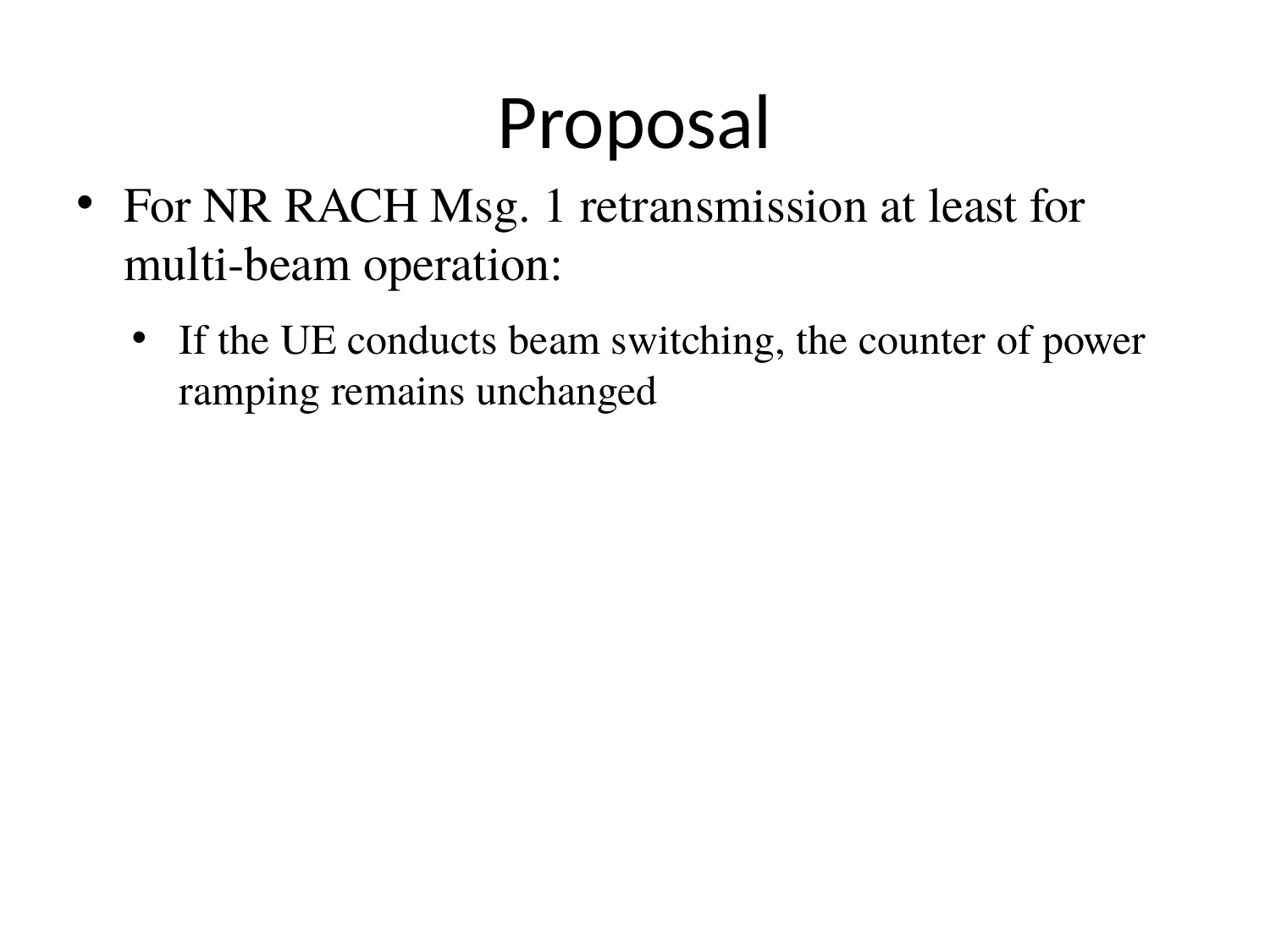

# Proposal
For NR RACH Msg. 1 retransmission at least for multi-beam operation:
If the UE conducts beam switching, the counter of power ramping remains unchanged